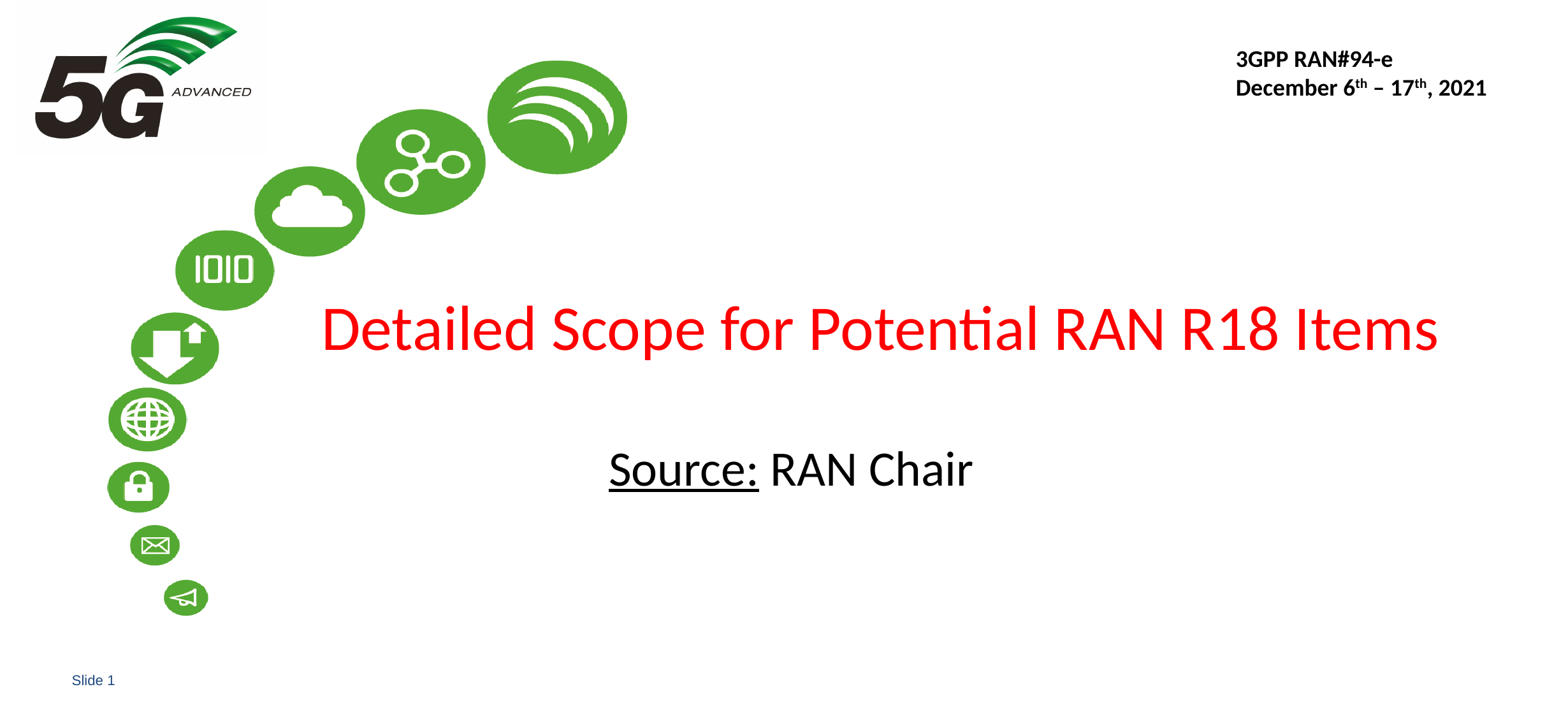

3GPP RAN#94-e
December 6th – 17th, 2021
# Detailed Scope for Potential RAN R18 Items
Source: RAN Chair